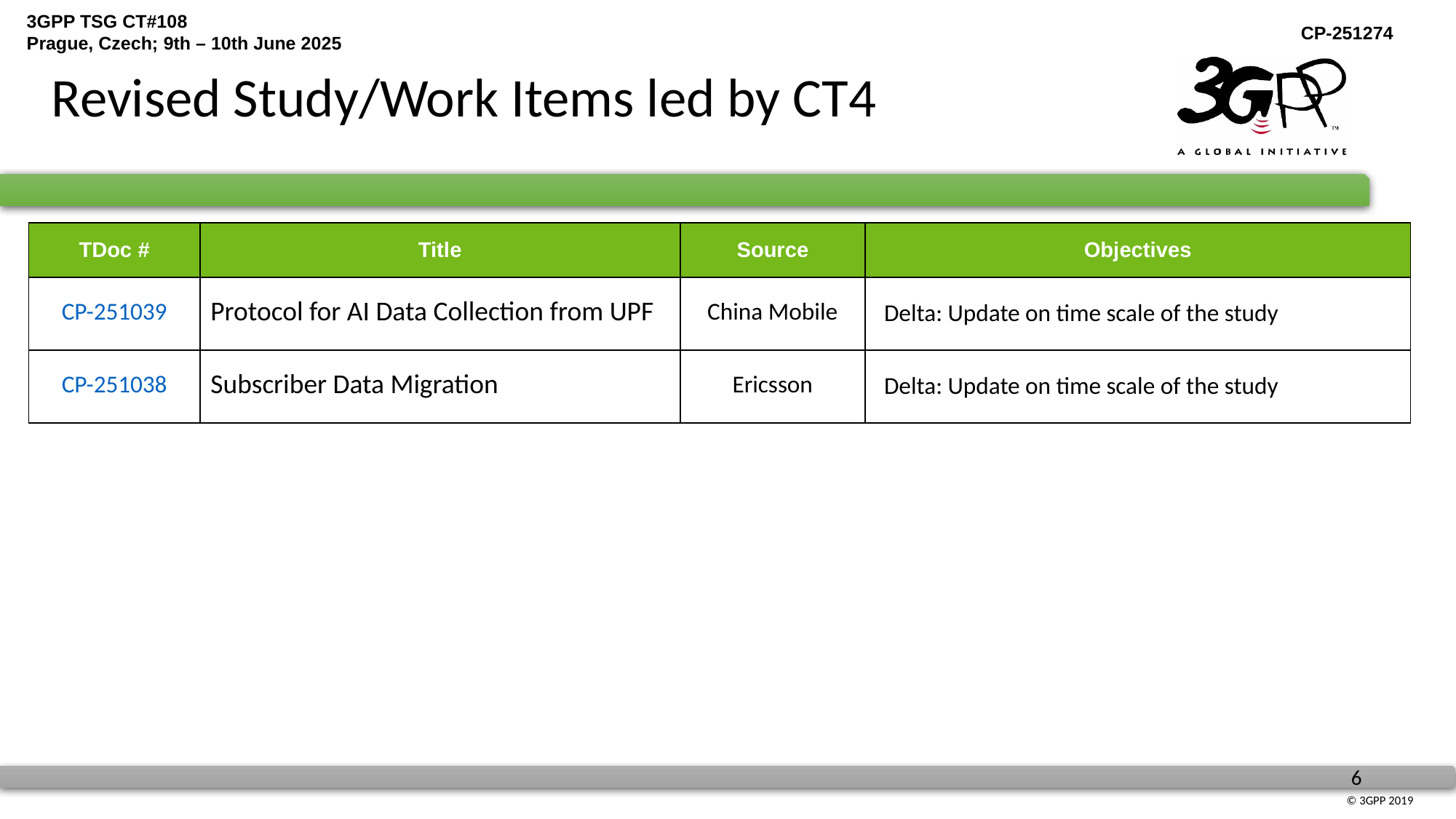

# Revised Study/Work Items led by CT4
| TDoc # | Title | Source | Objectives |
| --- | --- | --- | --- |
| CP-251039 | Protocol for AI Data Collection from UPF | China Mobile | Delta: Update on time scale of the study |
| CP-251038 | Subscriber Data Migration | Ericsson | Delta: Update on time scale of the study |